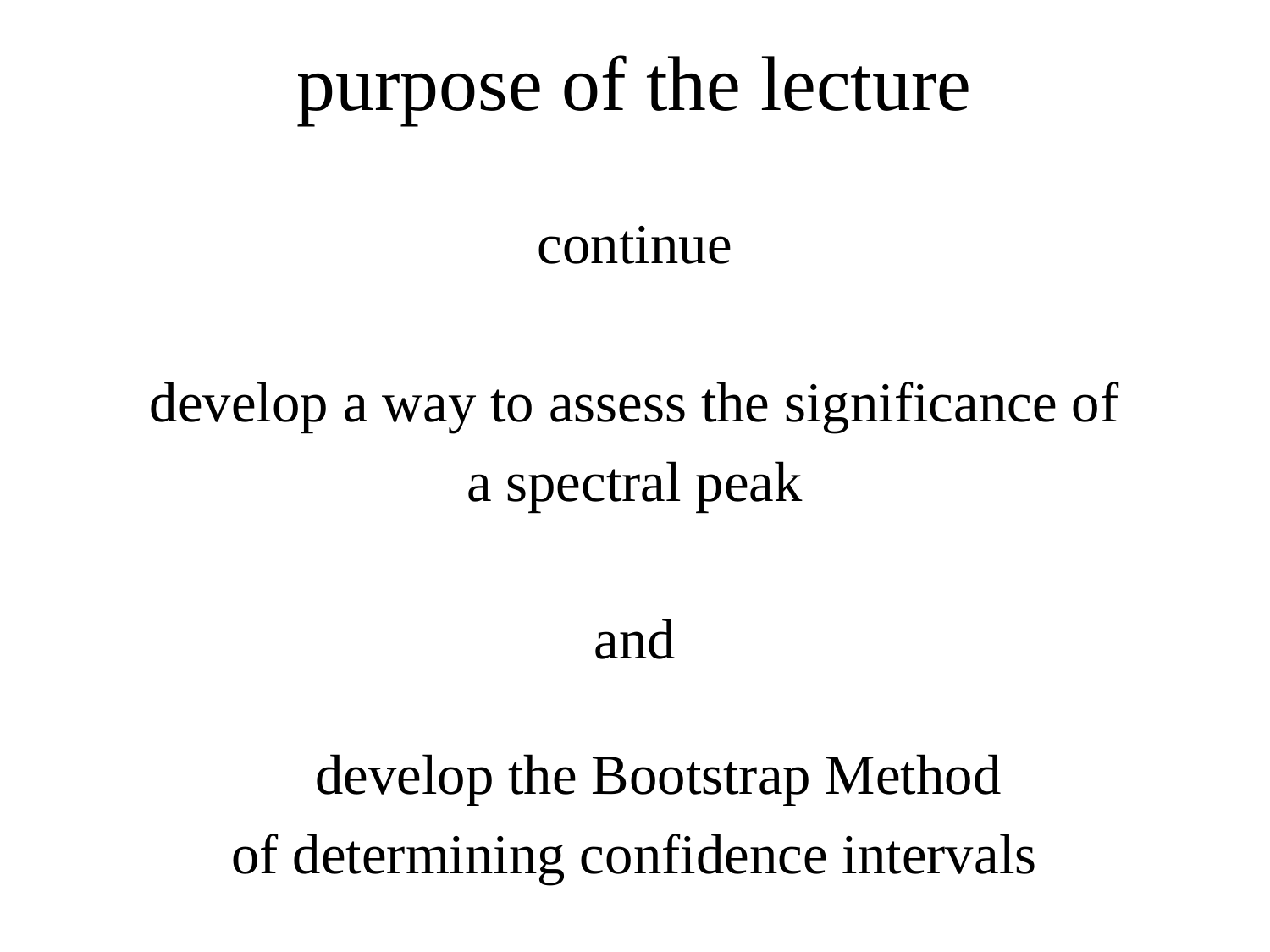

# purpose of the lecture
continue

develop a way to assess the significance of
a spectral peak

and
develop the Bootstrap Method
of determining confidence intervals